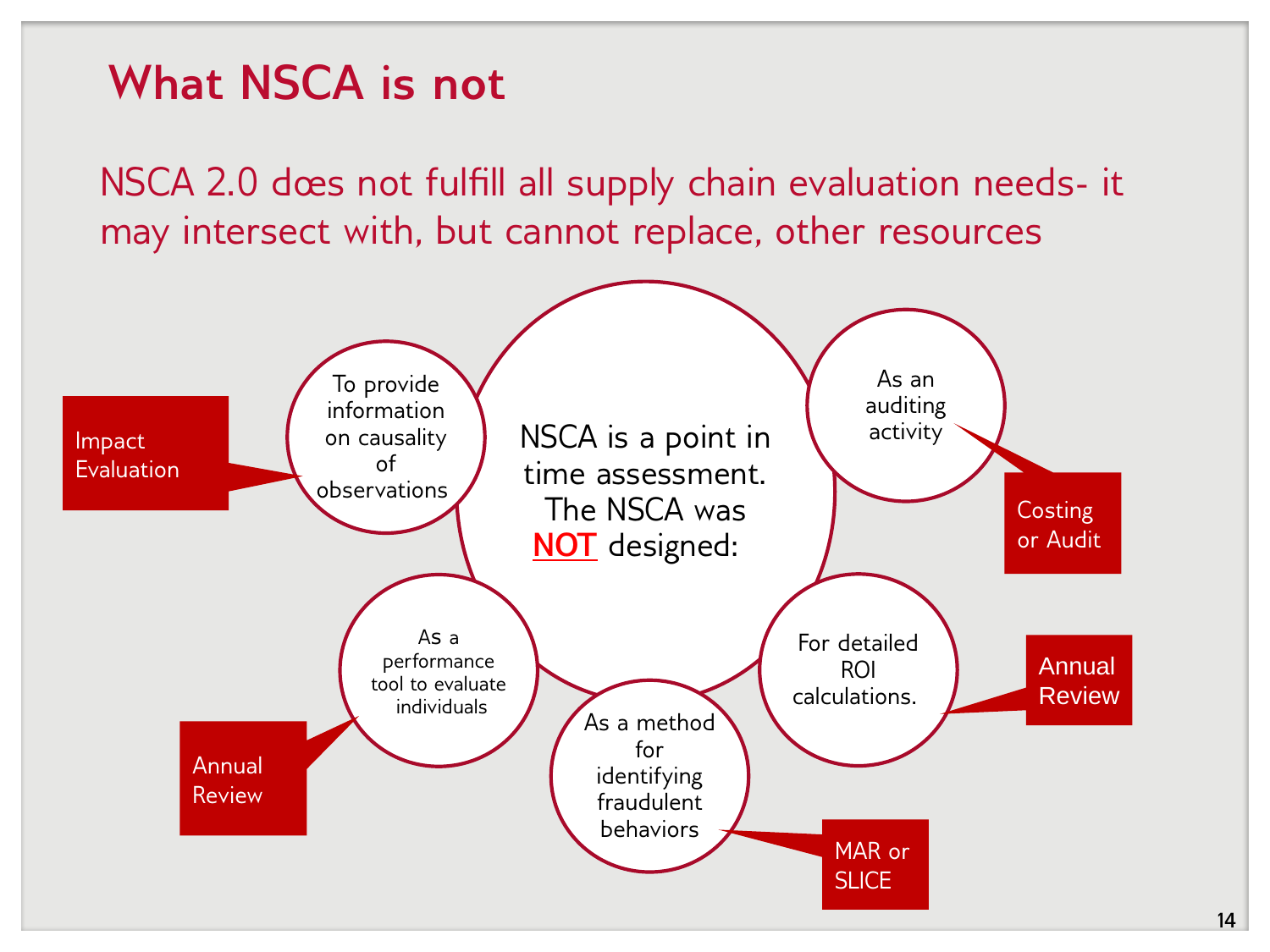

What NSCA is not
# NSCA 2.0 does not fulfill all supply chain evaluation needs- it may intersect with, but cannot replace, other resources
NSCA is a point in time assessment. The NSCA was NOT designed:
As an auditing activity
To provide information on causality of observations
Impact Evaluation
Costing or Audit
For detailed ROI calculations.
As a performance tool to evaluate  individuals
Annual Review
As a method for identifying fraudulent behaviors
Annual Review
MAR or SLICE
14